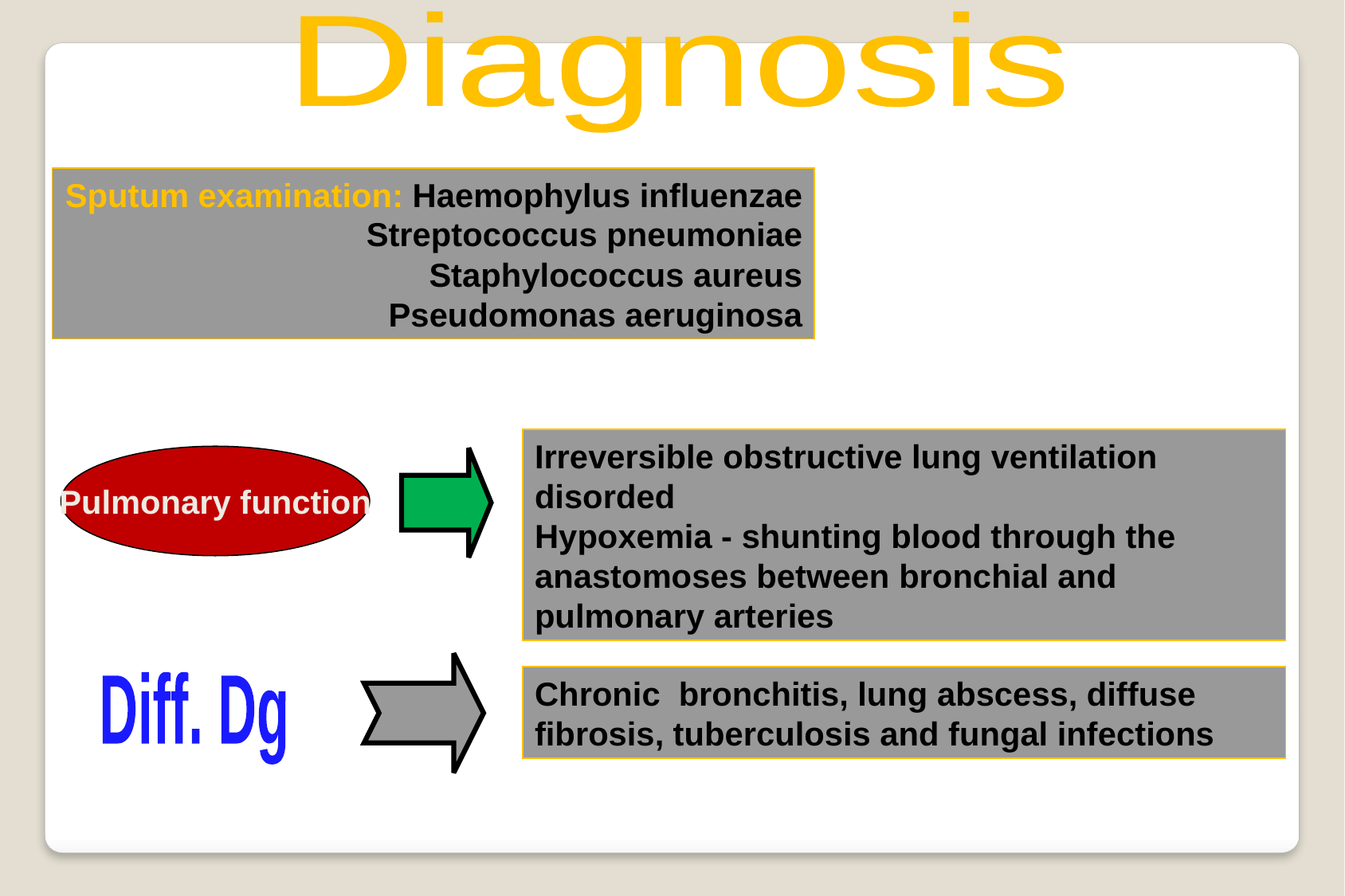

Diagnosis
Sputum examination: Haemophylus influenzae
                                 Streptococcus pneumoniae
                                Staphylococcus aureus
                                  Pseudomonas aeruginosa
Irreversible obstructive lung ventilation disorded
Hypoxemia - shunting blood through the anastomoses between bronchial and pulmonary arteries
Pulmonary function

Chronic  bronchitis, lung abscess, diffuse fibrosis, tuberculosis and fungal infections
Diff. Dg